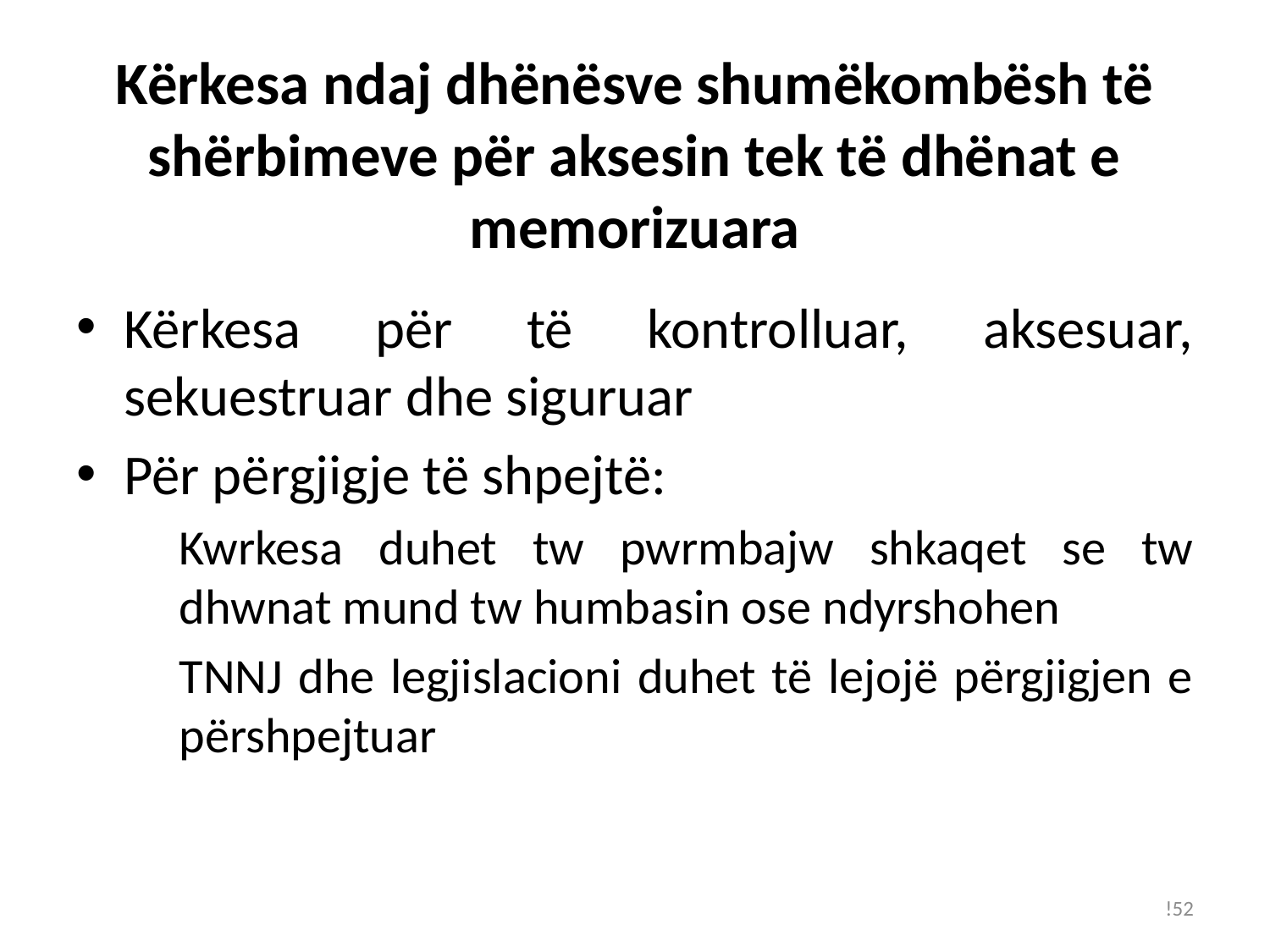

# Kërkesa ndaj dhënësve shumëkombësh të shërbimeve për aksesin tek të dhënat e memorizuara
Kërkesa për të kontrolluar, aksesuar, sekuestruar dhe siguruar
Për përgjigje të shpejtë:
Kwrkesa duhet tw pwrmbajw shkaqet se tw dhwnat mund tw humbasin ose ndyrshohen
TNNJ dhe legjislacioni duhet të lejojë përgjigjen e përshpejtuar

!52